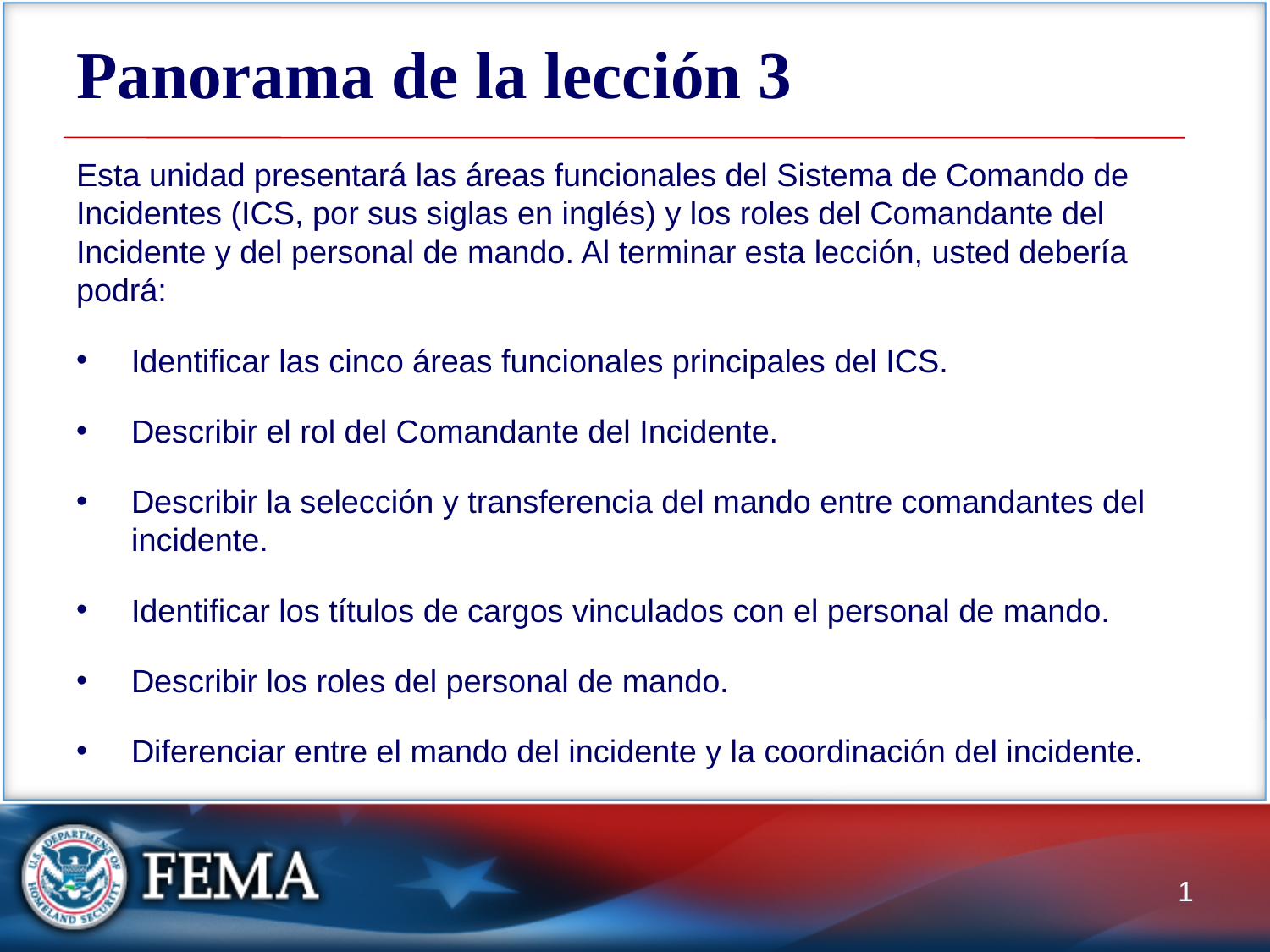

# Panorama de la lección 3
Esta unidad presentará las áreas funcionales del Sistema de Comando de Incidentes (ICS, por sus siglas en inglés) y los roles del Comandante del Incidente y del personal de mando. Al terminar esta lección, usted debería podrá:
Identificar las cinco áreas funcionales principales del ICS.
Describir el rol del Comandante del Incidente.
Describir la selección y transferencia del mando entre comandantes del incidente.
Identificar los títulos de cargos vinculados con el personal de mando.
Describir los roles del personal de mando.
Diferenciar entre el mando del incidente y la coordinación del incidente.
1